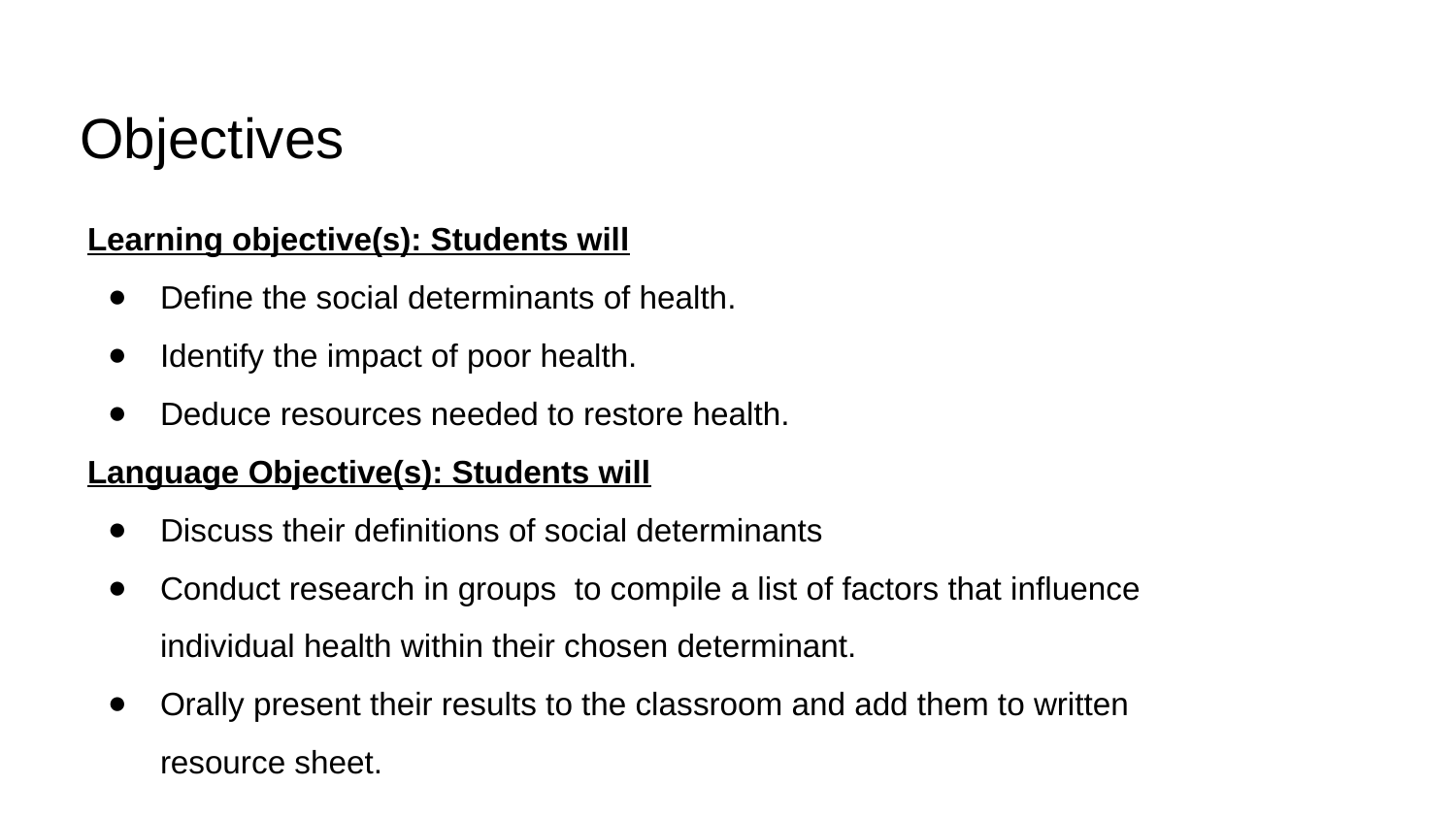

# Objectives
Learning objective(s): Students will
Define the social determinants of health.
Identify the impact of poor health.
Deduce resources needed to restore health.
Language Objective(s): Students will
Discuss their definitions of social determinants
Conduct research in groups  to compile a list of factors that influence individual health within their chosen determinant.
Orally present their results to the classroom and add them to written resource sheet.